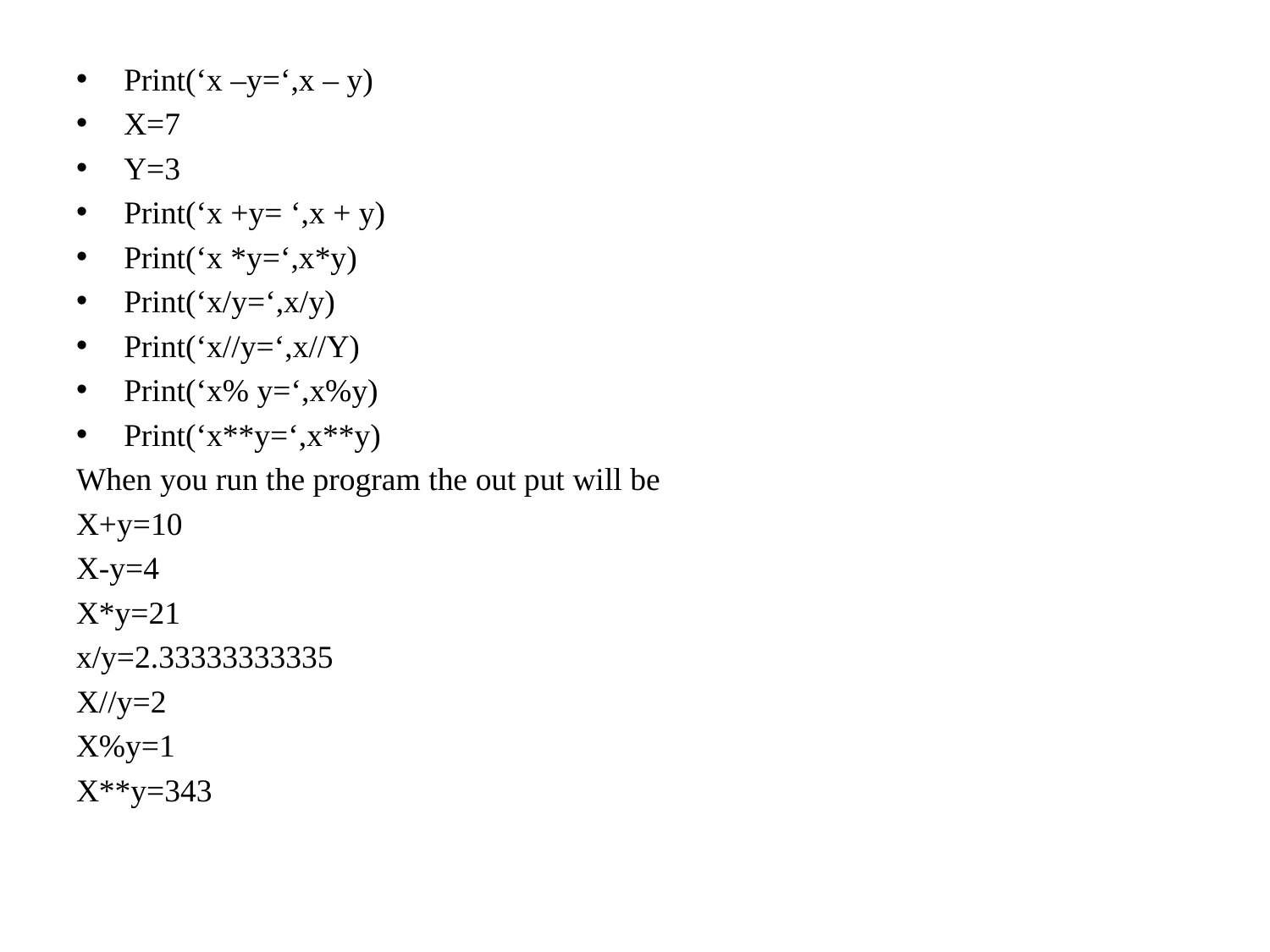

Print(‘x –y=‘,x – y)
X=7
Y=3
Print(‘x +y= ‘,x + y)
Print(‘x *y=‘,x*y)
Print(‘x/y=‘,x/y)
Print(‘x//y=‘,x//Y)
Print(‘x% y=‘,x%y)
Print(‘x**y=‘,x**y)
When you run the program the out put will be
X+y=10
X-y=4
X*y=21
x/y=2.33333333335
X//y=2
X%y=1
X**y=343